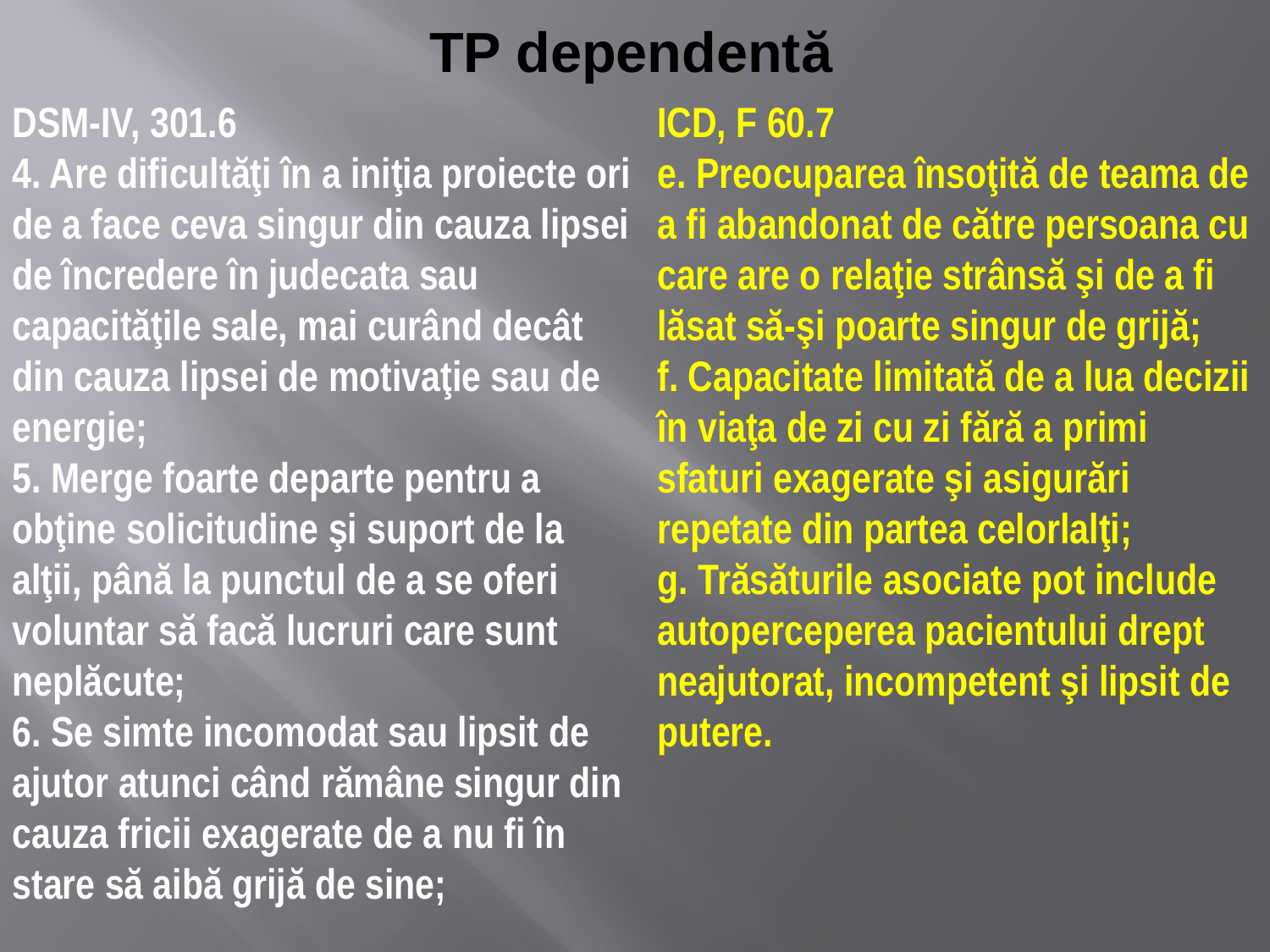

# TP dependentă
DSM-IV, 301.6
4. Are dificultăţi în a iniţia proiecte ori de a face ceva singur din cauza lipsei de încredere în judecata sau capacităţile sale, mai curând decât din cauza lipsei de motivaţie sau de energie;
5. Merge foarte departe pentru a obţine solicitudine şi suport de la alţii, până la punctul de a se oferi voluntar să facă lucruri care sunt neplăcute;
6. Se simte incomodat sau lipsit de ajutor atunci când rămâne singur din cauza fricii exagerate de a nu fi în stare să aibă grijă de sine;

ICD, F 60.7
e. Preocuparea însoţită de teama de a fi abandonat de către persoana cu care are o relaţie strânsă şi de a fi lăsat să-şi poarte singur de grijă;
f. Capacitate limitată de a lua decizii în viaţa de zi cu zi fără a primi sfaturi exagerate şi asigurări repetate din partea celorlalţi;
g. Trăsăturile asociate pot include autoperceperea pacientului drept neajutorat, incompetent şi lipsit de putere.